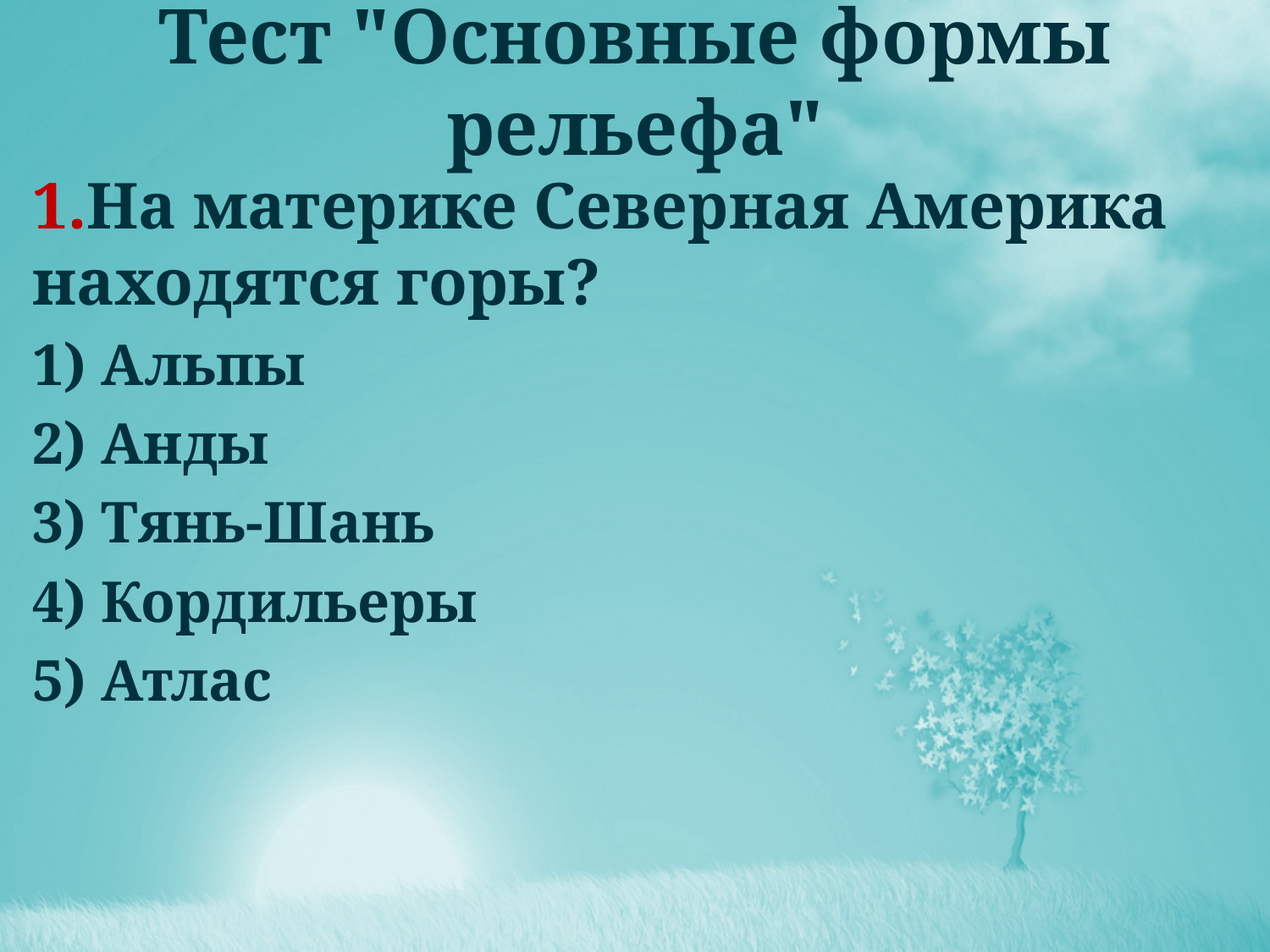

# Тест "Основные формы рельефа"
На материке Северная Америка находятся горы?
1) Альпы
2) Анды
3) Тянь-Шань
4) Кордильеры
5) Атлас